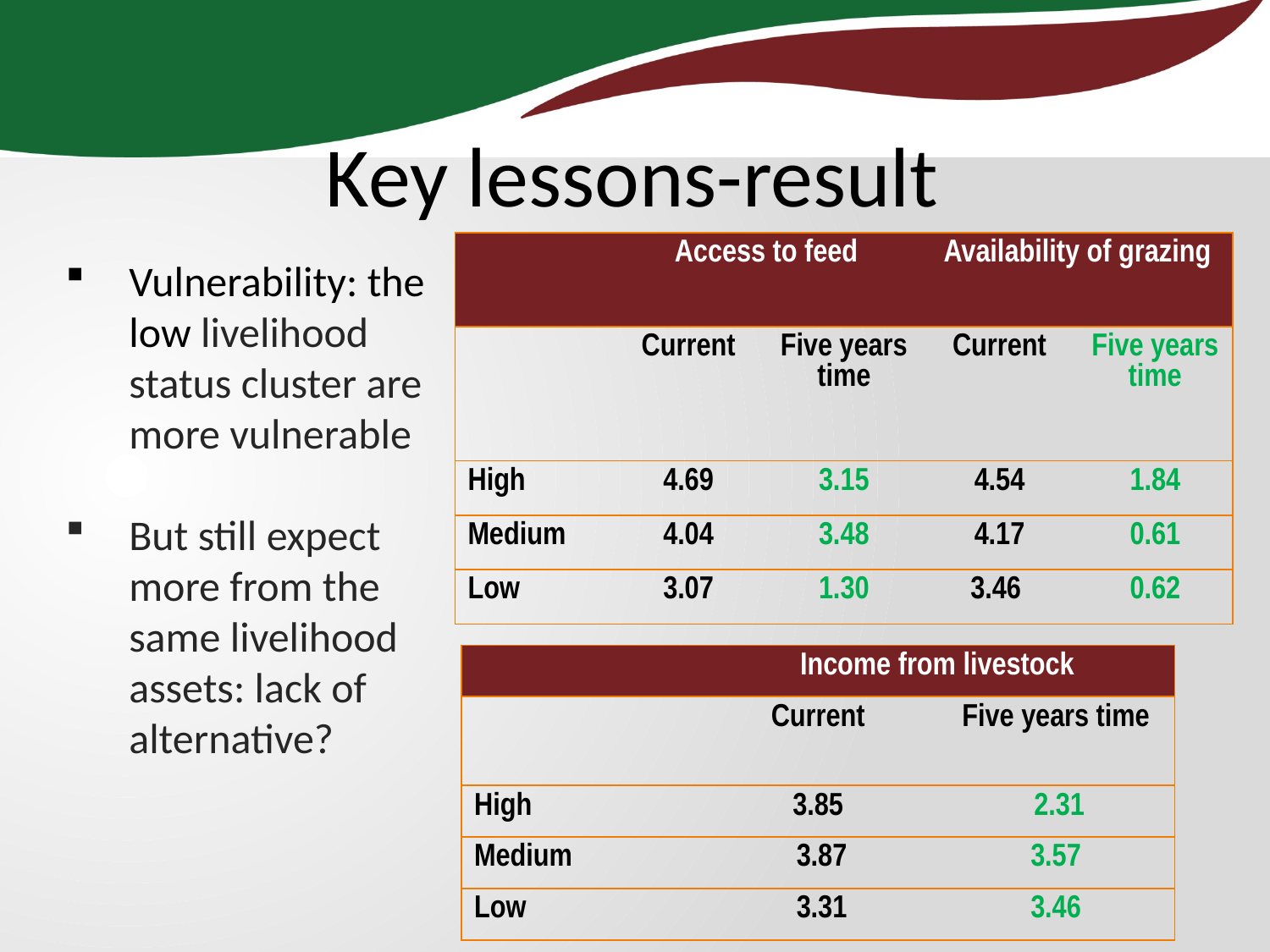

Key lessons-result
|  | Access to feed |  | Availability of grazing |  |
| --- | --- | --- | --- | --- |
|  | Current | Five years time | Current | Five years time |
| High | 4.69 | 3.15 | 4.54 | 1.84 |
| Medium | 4.04 | 3.48 | 4.17 | 0.61 |
| Low | 3.07 | 1.30 | 3.46 | 0.62 |
Vulnerability: the low livelihood status cluster are more vulnerable

But still expect more from the same livelihood assets: lack of alternative?

|  | Income from livestock |  |
| --- | --- | --- |
|  | Current | Five years time |
| High | 3.85 | 2.31 |
| Medium | 3.87 | 3.57 |
| Low | 3.31 | 3.46 |